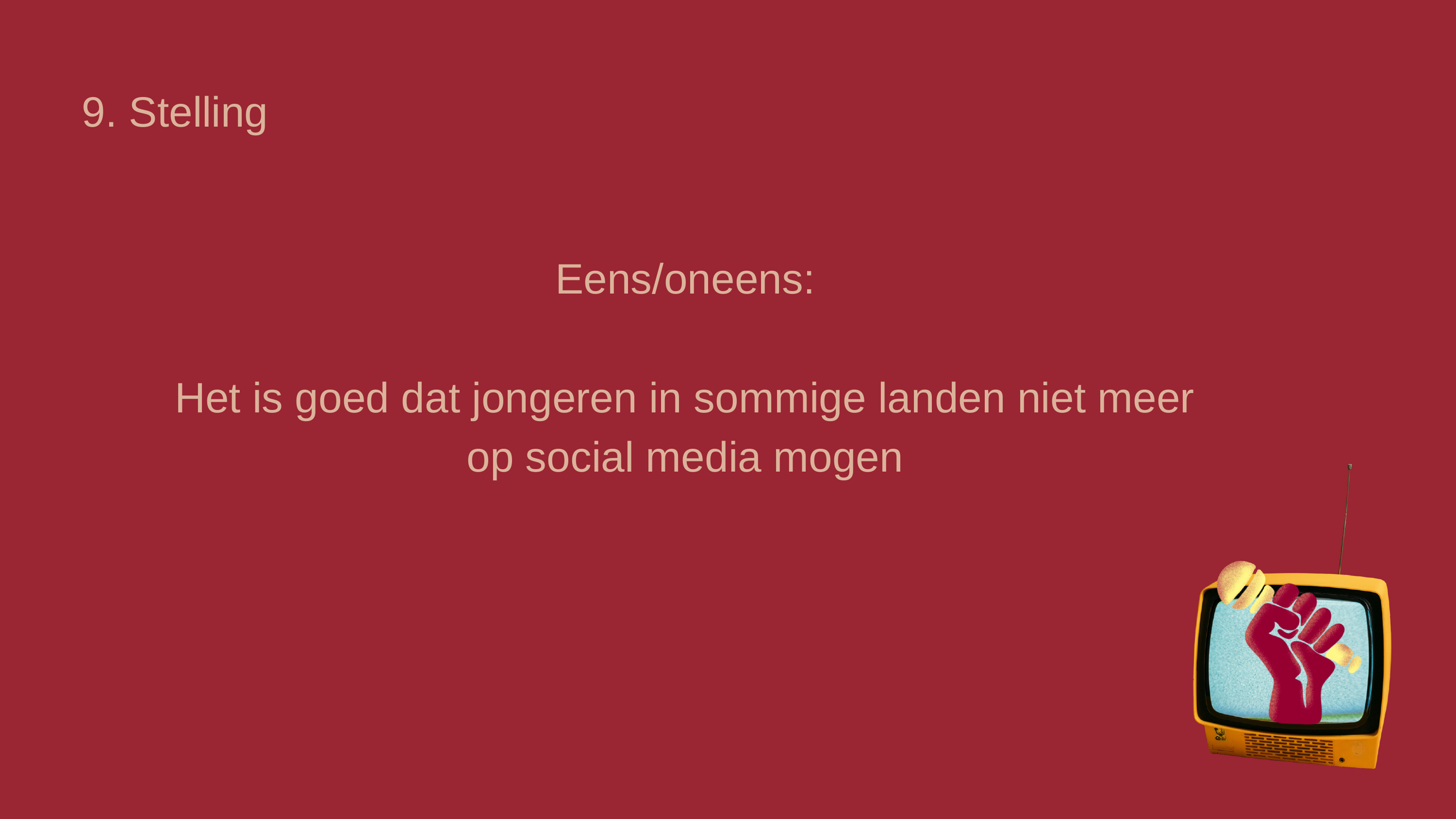

9. Stelling
Eens/oneens:

Het is goed dat jongeren in sommige landen niet meer op social media mogen